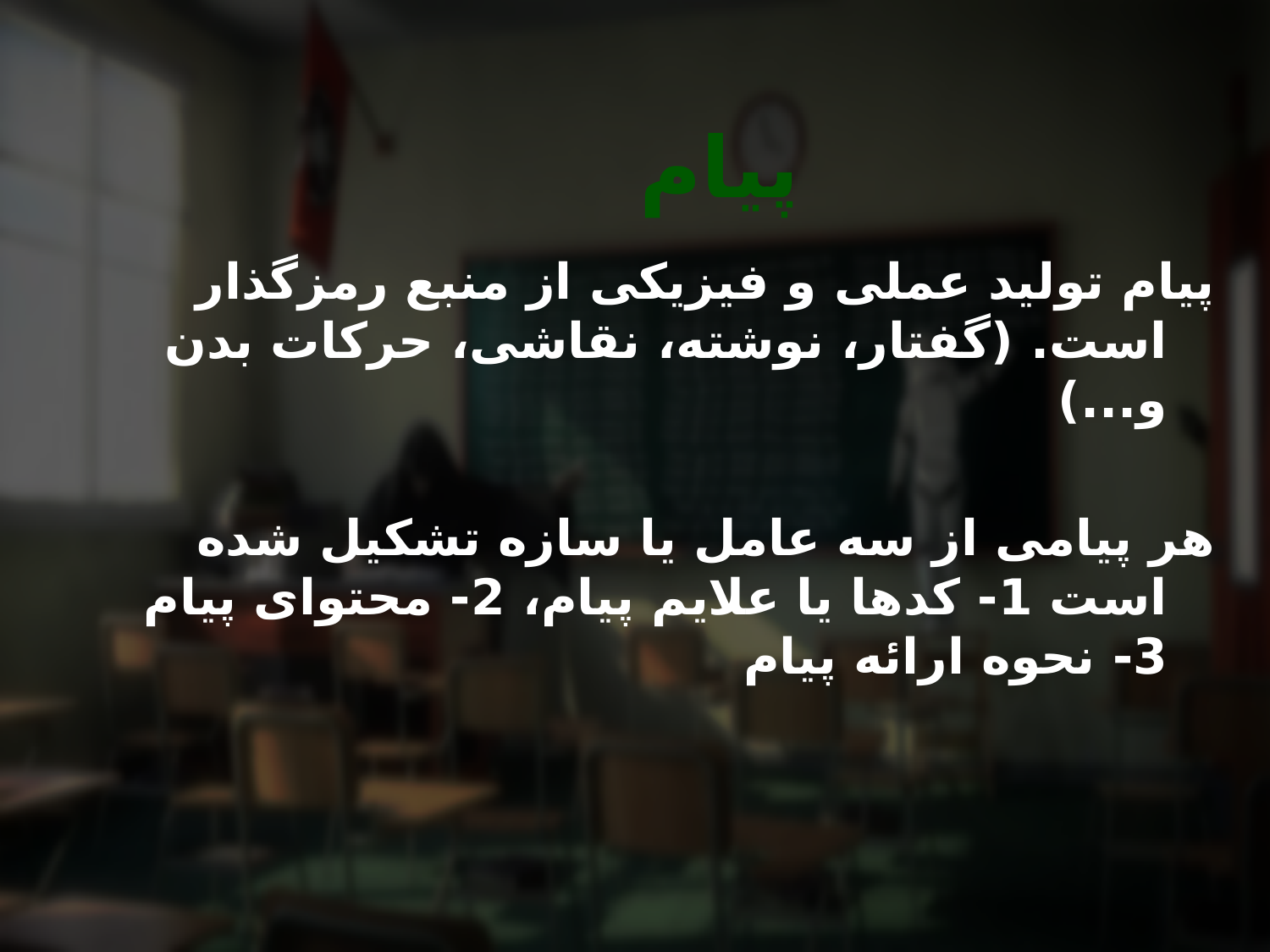

پیام
پیام تولید عملی و فیزیکی از منبع رمزگذار است. (گفتار، نوشته، نقاشی، حرکات بدن و...)

هر پیامی از سه عامل یا سازه تشکیل شده است 1- کدها یا علایم پیام، 2- محتوای پیام 3- نحوه ارائه پیام